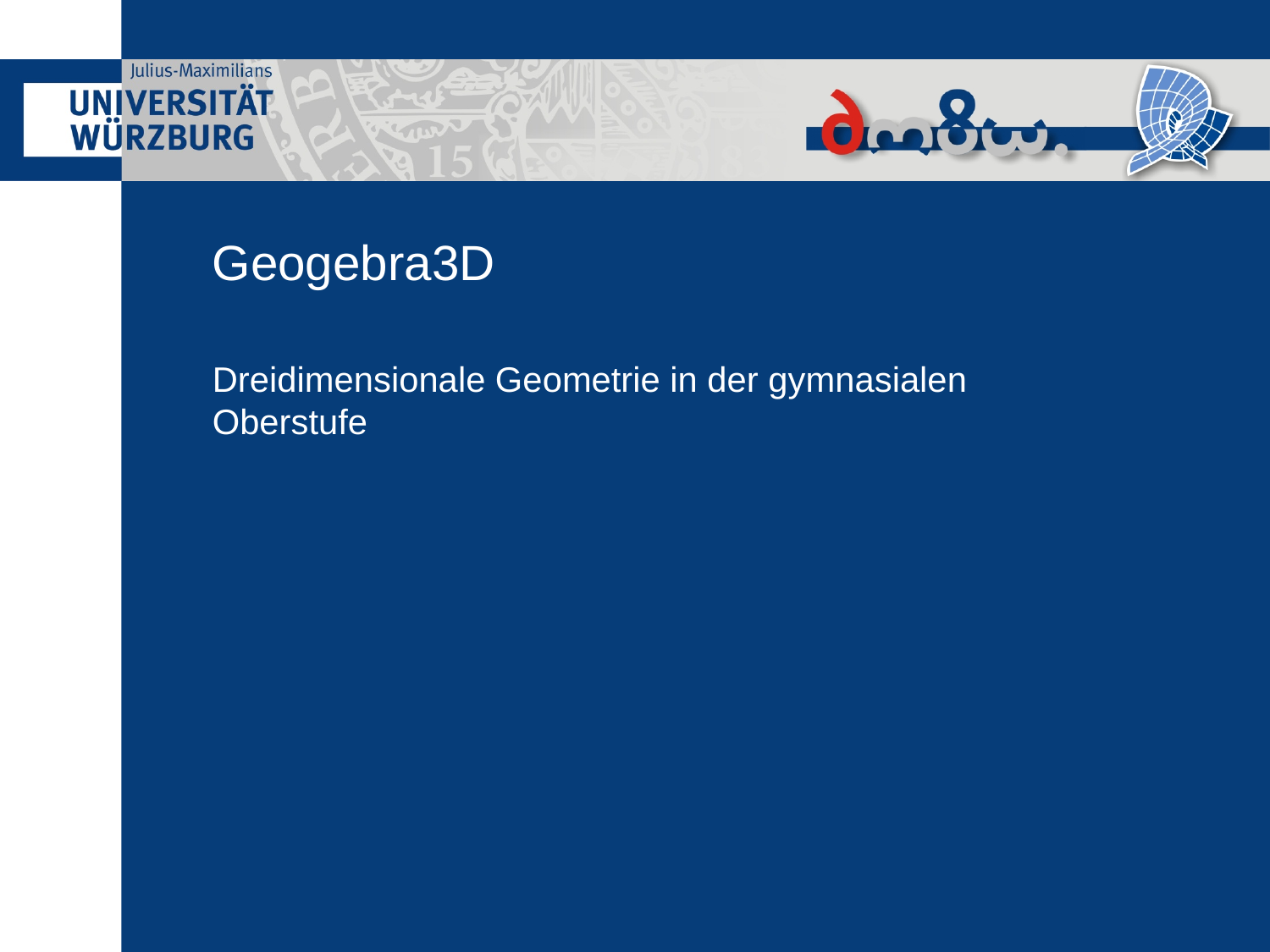

# Geogebra3D
Dreidimensionale Geometrie in der gymnasialen Oberstufe